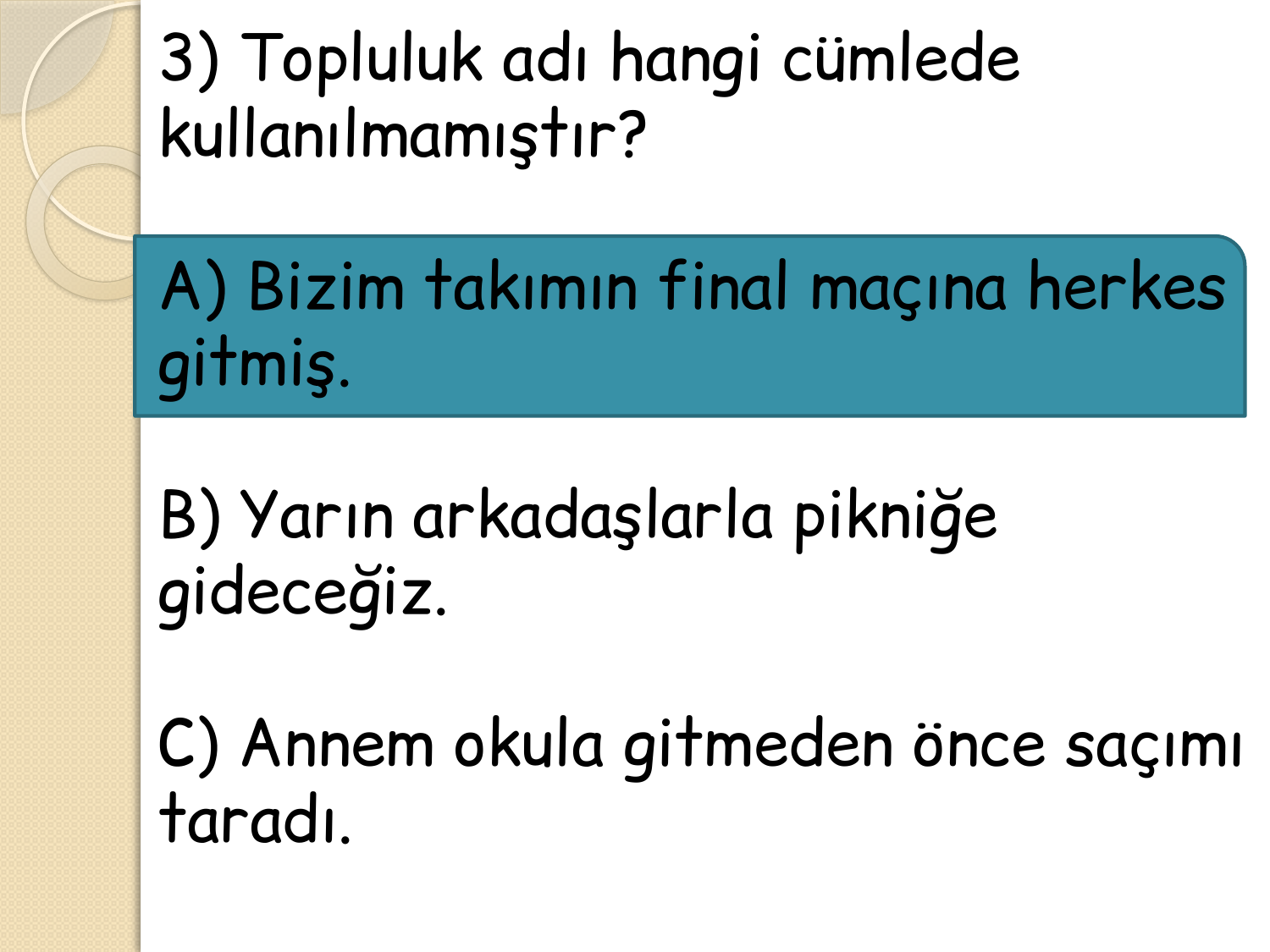

3) Topluluk adı hangi cümlede kullanılmamıştır?

A) Bizim takımın final maçına herkes gitmiş.

B) Yarın arkadaşlarla pikniğe gideceğiz.

C) Annem okula gitmeden önce saçımı taradı.